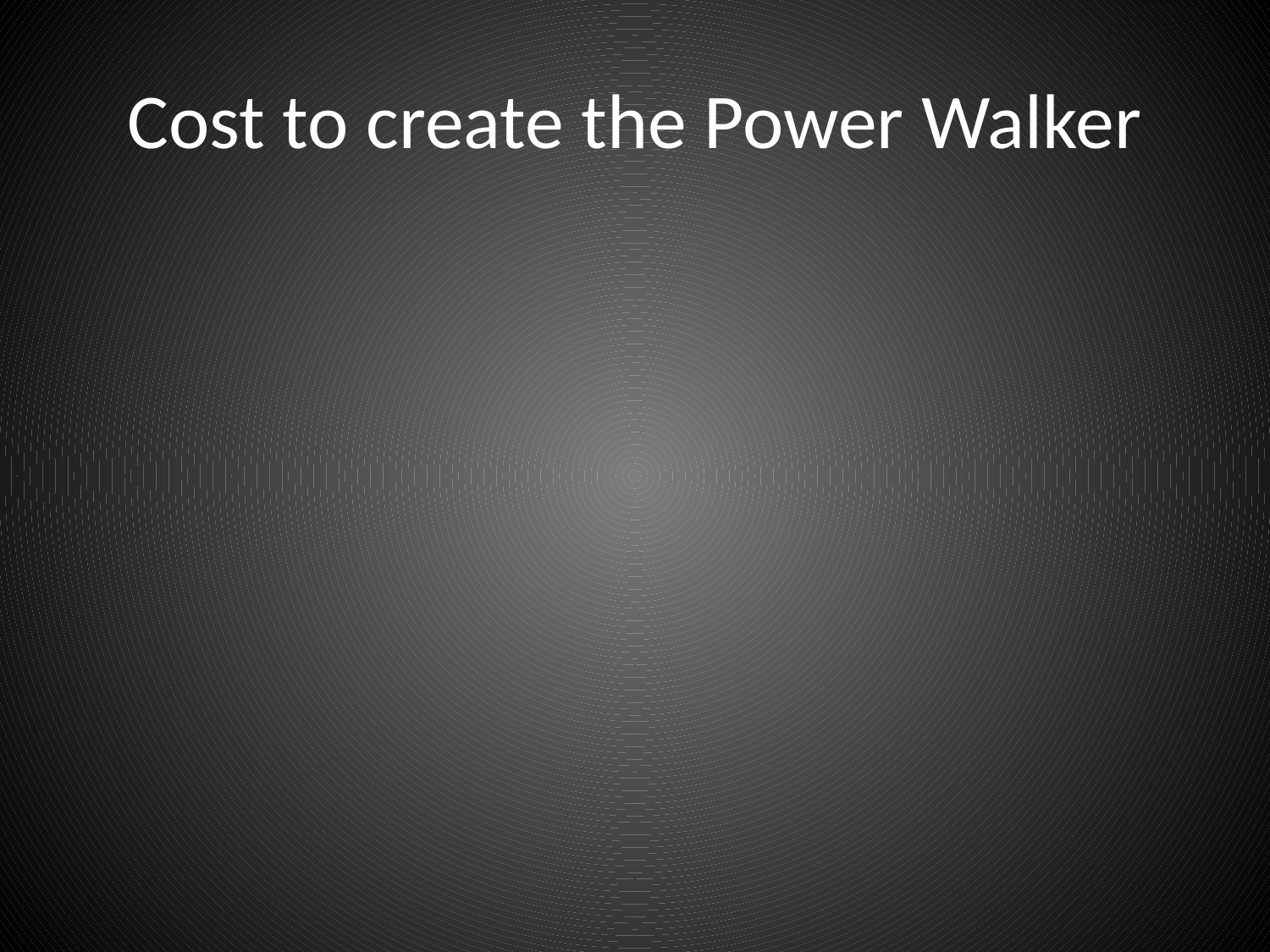

# Cost to create the Power Walker